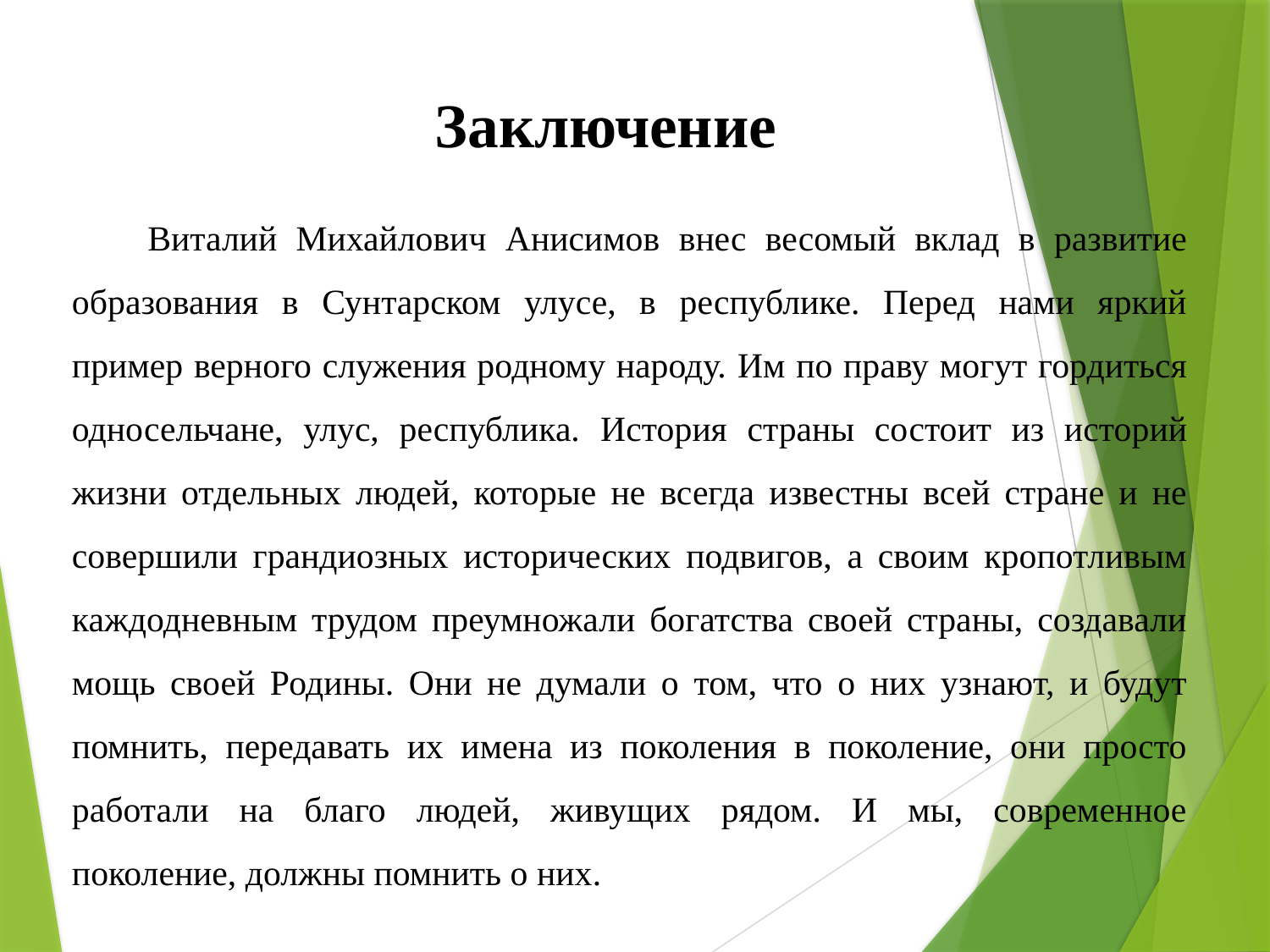

# Заключение
    Виталий Михайлович Анисимов внес весомый вклад в развитие образования в Сунтарском улусе, в республике. Перед нами яркий пример верного служения родному народу. Им по праву могут гордиться односельчане, улус, республика. История страны состоит из историй жизни отдельных людей, которые не всегда известны всей стране и не совершили грандиозных исторических подвигов, а своим кропотливым каждодневным трудом преумножали богатства своей страны, создавали мощь своей Родины. Они не думали о том, что о них узнают, и будут помнить, передавать их имена из поколения в поколение, они просто работали на благо людей, живущих рядом. И мы, современное поколение, должны помнить о них.